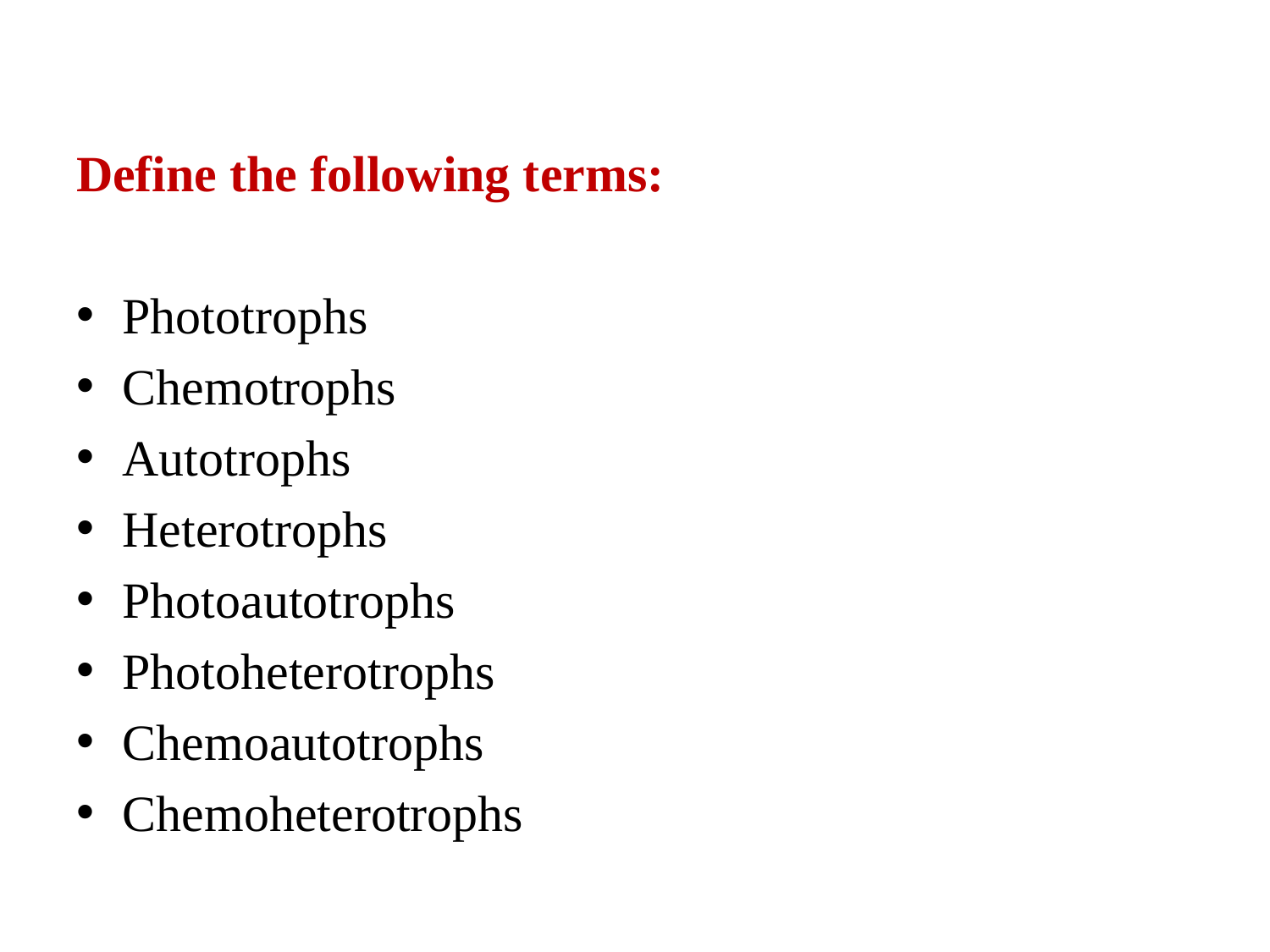

#

Define the following terms:

Phototrophs
Chemotrophs
Autotrophs
Heterotrophs
Photoautotrophs
Photoheterotrophs
Chemoautotrophs
Chemoheterotrophs